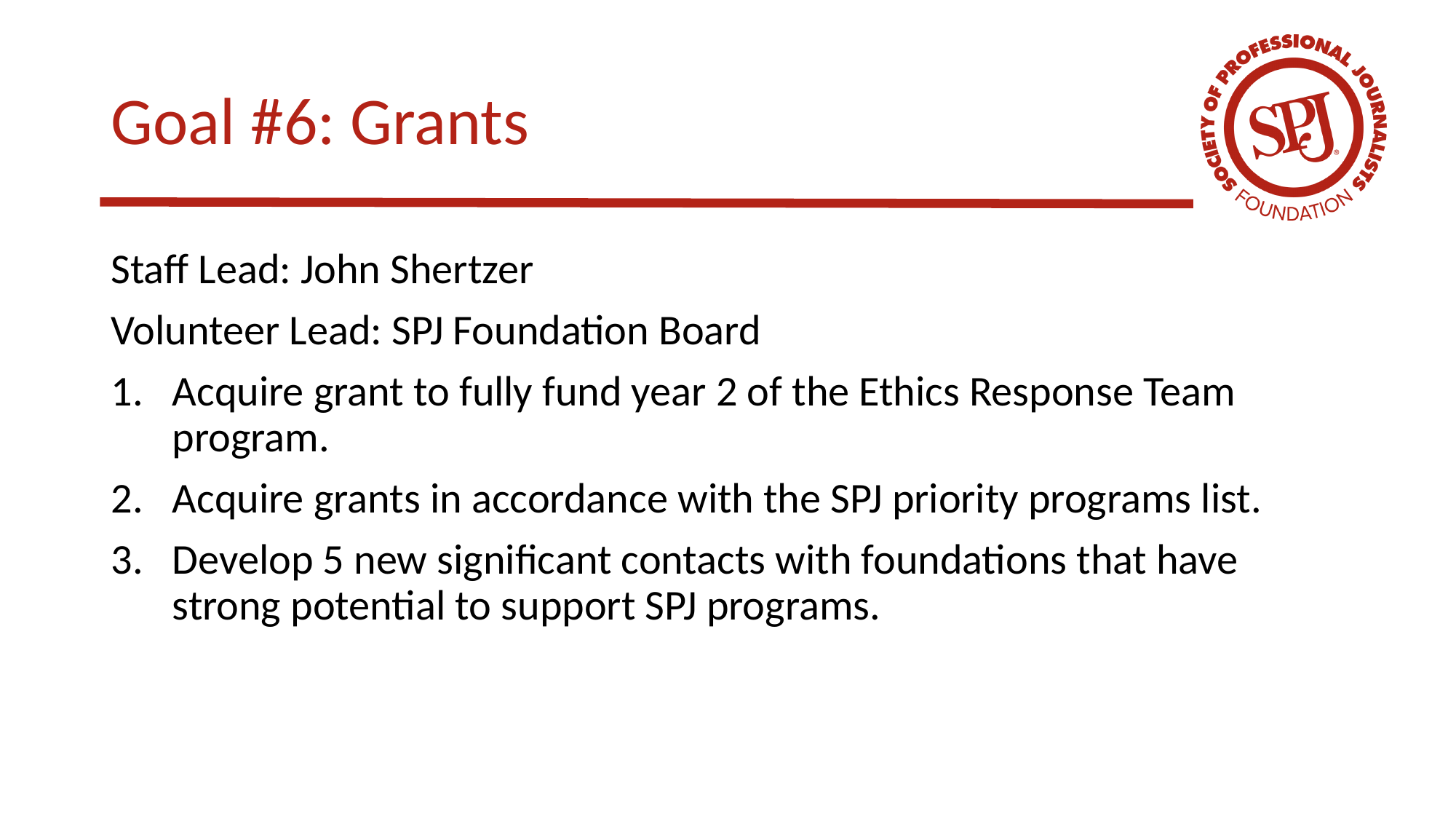

# Goal #6: Grants
Staff Lead: John Shertzer
Volunteer Lead: SPJ Foundation Board
Acquire grant to fully fund year 2 of the Ethics Response Team program.
Acquire grants in accordance with the SPJ priority programs list.
Develop 5 new significant contacts with foundations that have strong potential to support SPJ programs.